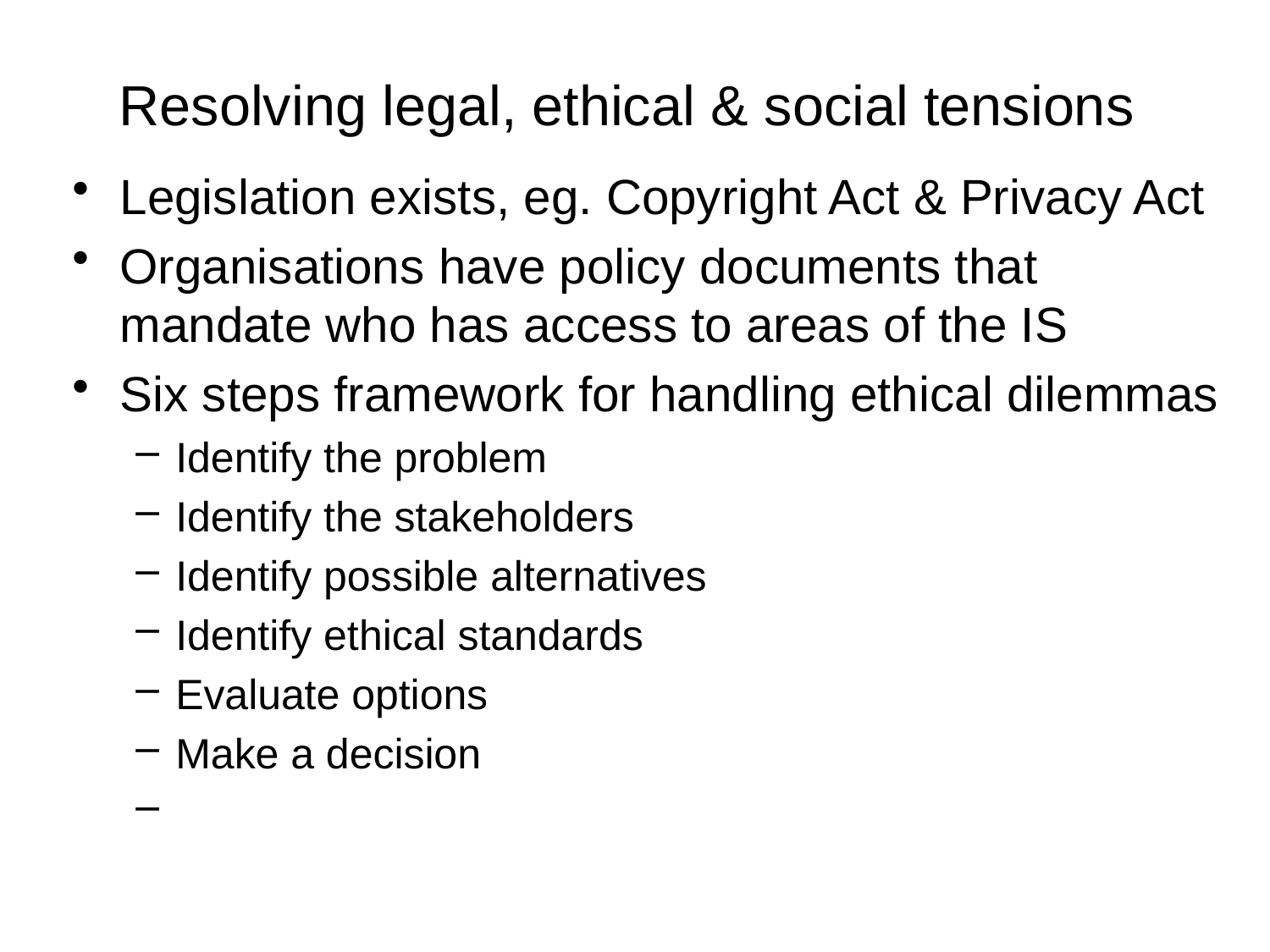

# Resolving legal, ethical & social tensions
Legislation exists, eg. Copyright Act & Privacy Act
Organisations have policy documents that mandate who has access to areas of the IS
Six steps framework for handling ethical dilemmas
Identify the problem
Identify the stakeholders
Identify possible alternatives
Identify ethical standards
Evaluate options
Make a decision